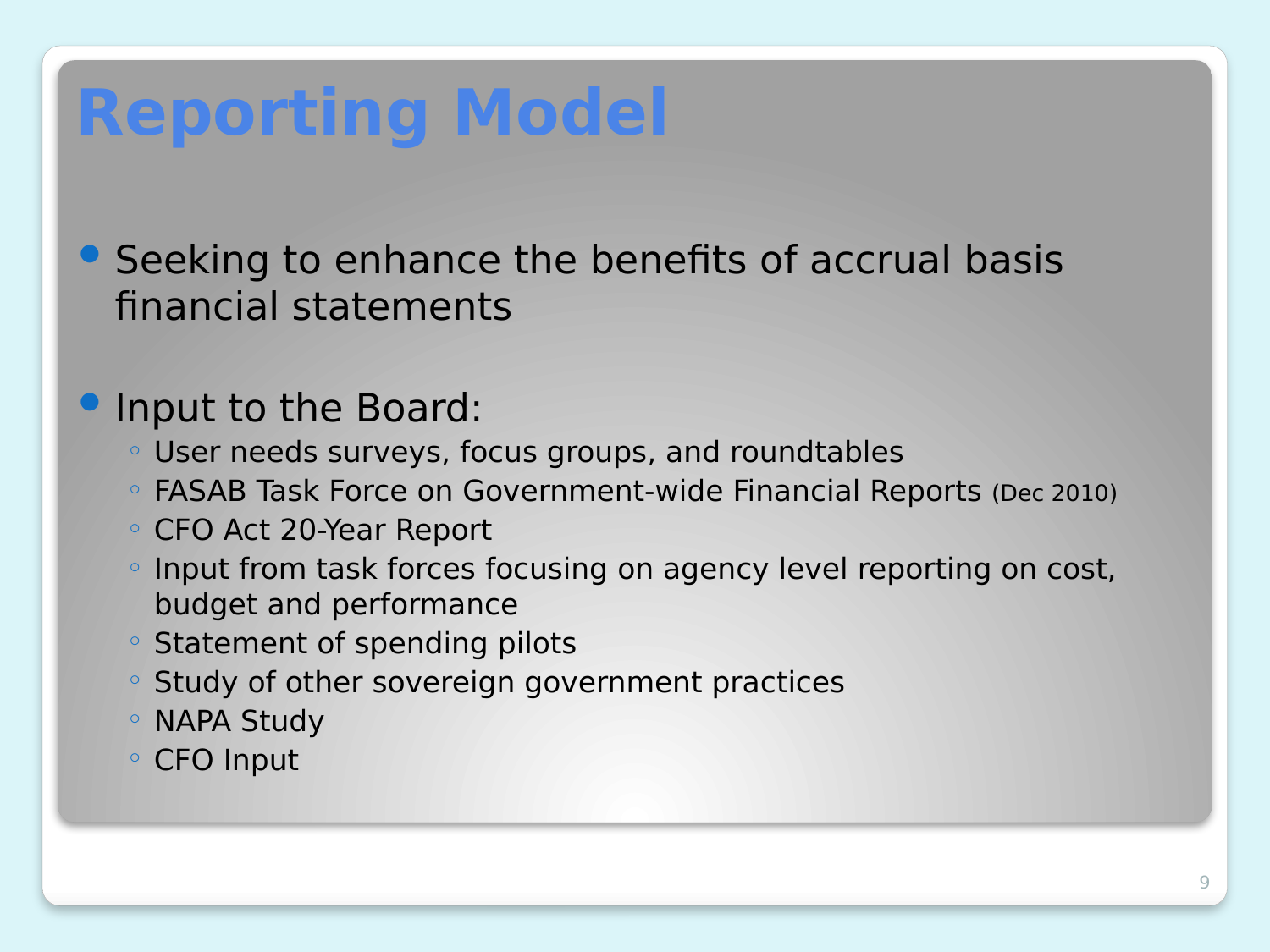

# Reporting Model
Seeking to enhance the benefits of accrual basis financial statements

Input to the Board:
User needs surveys, focus groups, and roundtables
FASAB Task Force on Government-wide Financial Reports (Dec 2010)
CFO Act 20-Year Report
Input from task forces focusing on agency level reporting on cost, budget and performance
Statement of spending pilots
Study of other sovereign government practices
NAPA Study
CFO Input

9